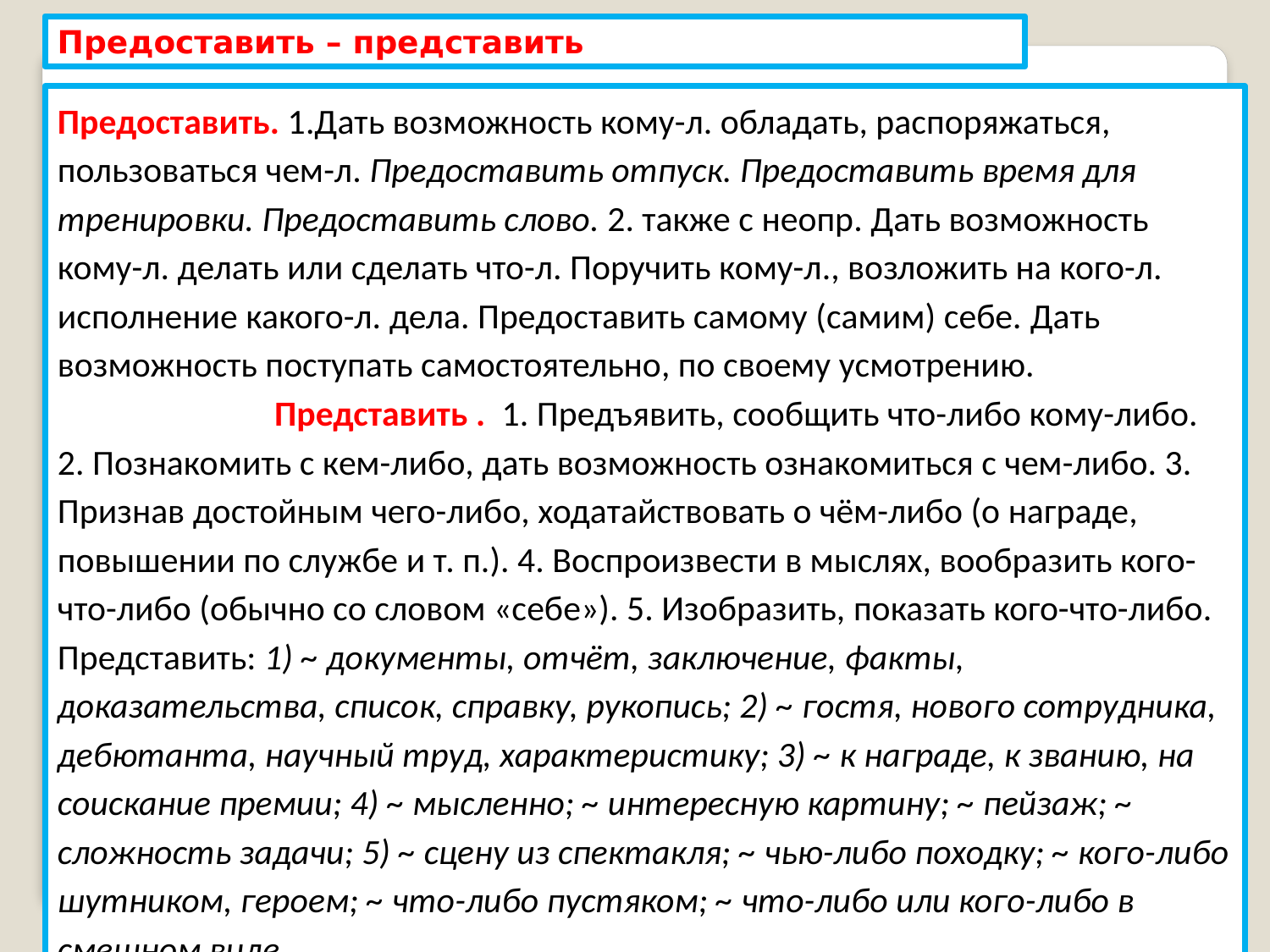

Предоставить – представить
Предоставить. 1.Дать возможность кому-л. обладать, распоряжаться, пользоваться чем-л. Предоставить отпуск. Предоставить время для тренировки. Предоставить слово. 2. также с неопр. Дать возможность кому-л. делать или сделать что-л. Поручить кому-л., возложить на кого-л. исполнение какого-л. дела. Предоставить самому (самим) себе. Дать возможность поступать самостоятельно, по своему усмотрению.                                                    Представить .  1. Предъявить, сообщить что-либо кому-либо. 2. Познакомить с кем-либо, дать возможность ознакомиться с чем-либо. 3. Признав достойным чего-либо, ходатайствовать о чём-либо (о награде, повышении по службе и т. п.). 4. Воспроизвести в мыслях, вообразить кого-что-либо (обычно со словом «себе»). 5. Изобразить, показать кого-что-либо. Представить: 1) ~ документы, отчёт, заключение, факты, доказательства, список, справку, рукопись; 2) ~ гостя, нового сотрудника, дебютанта, научный труд, характеристику; 3) ~ к награде, к званию, на соискание премии; 4) ~ мысленно; ~ интересную картину; ~ пейзаж; ~ сложность задачи; 5) ~ сцену из спектакля; ~ чью-либо походку; ~ кого-либо шутником, героем; ~ что-либо пустяком; ~ что-либо или кого-либо в смешном виде.